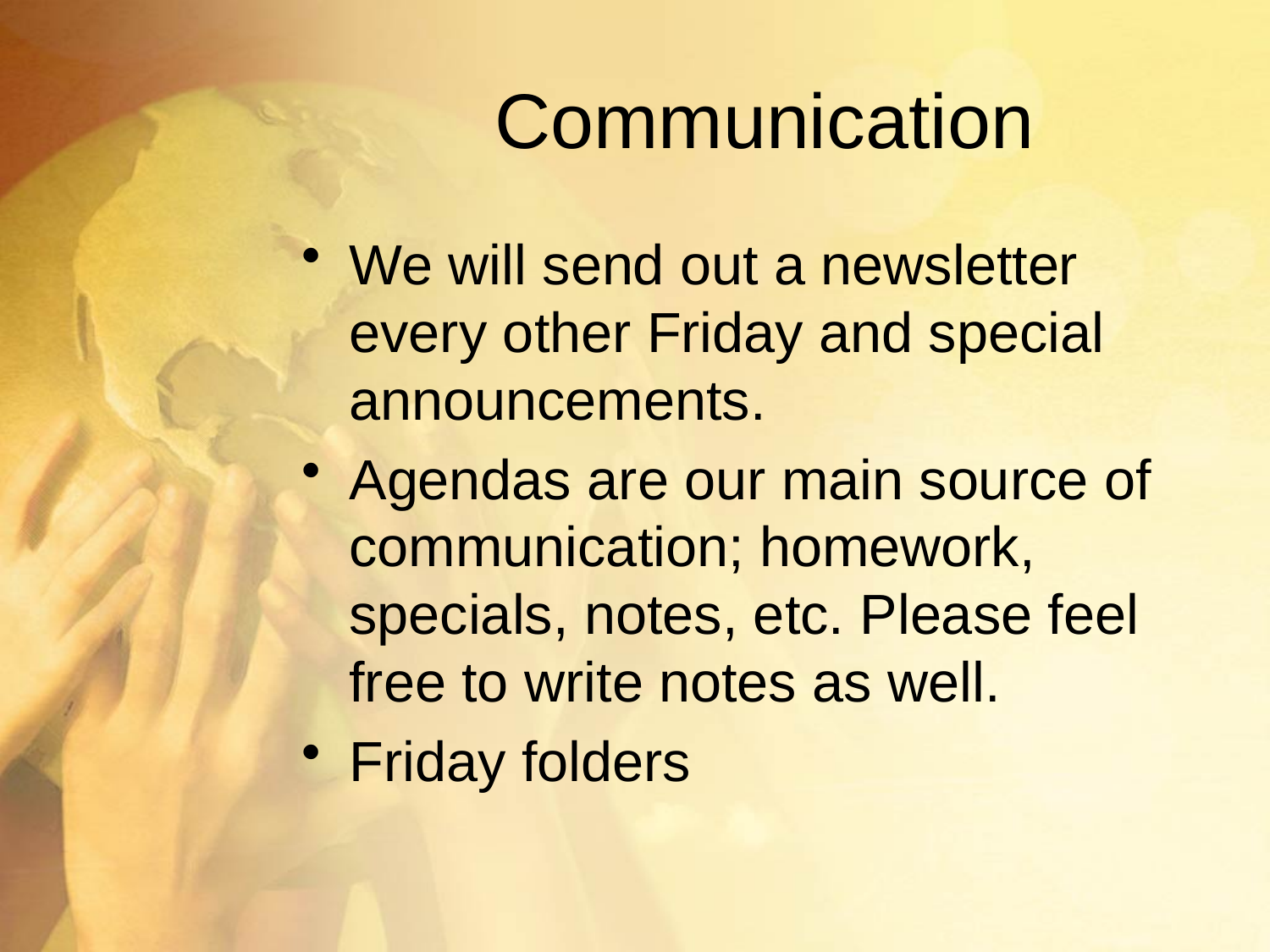

# Communication
We will send out a newsletter every other Friday and special announcements.
Agendas are our main source of communication; homework, specials, notes, etc. Please feel free to write notes as well.
Friday folders